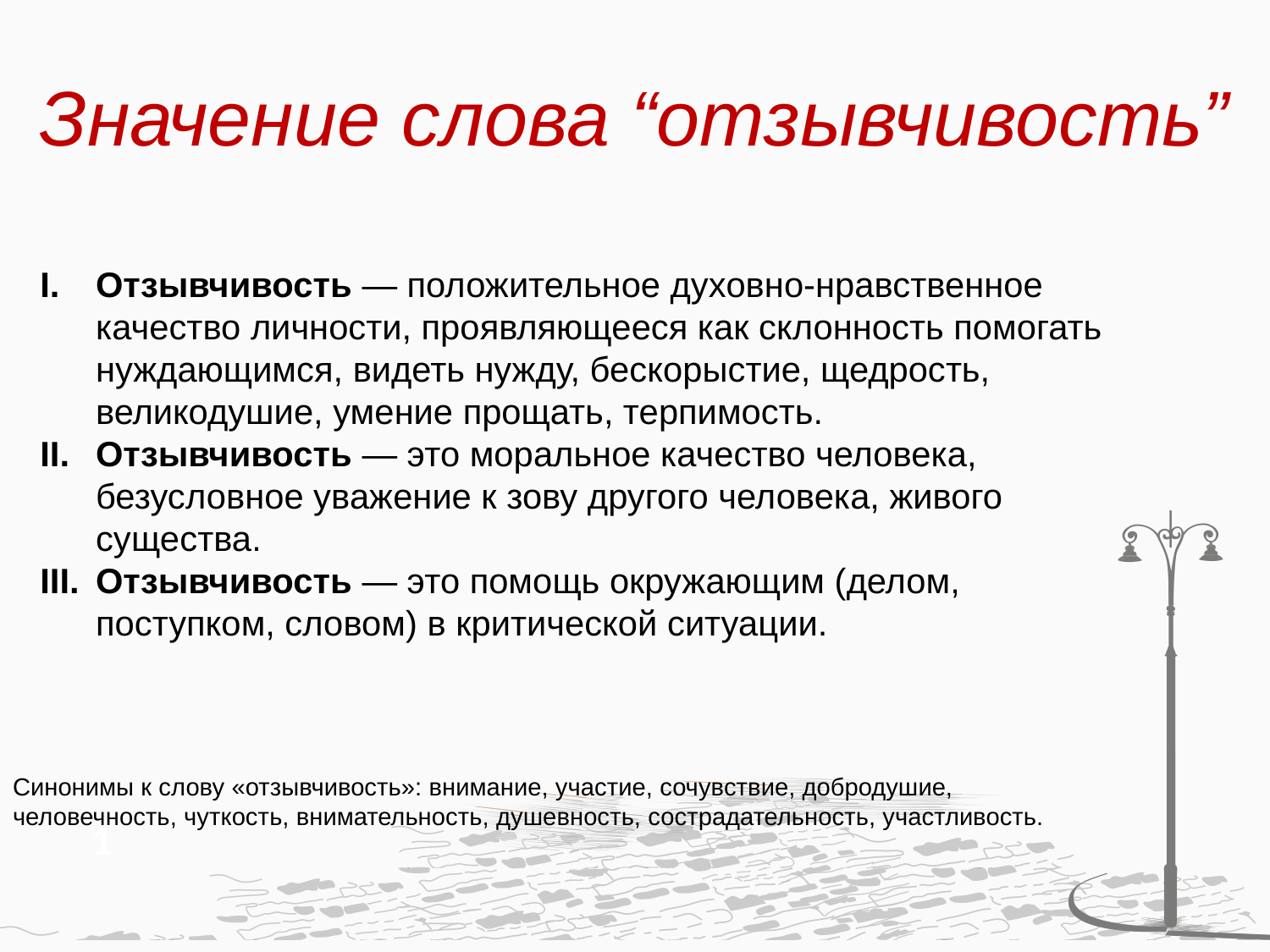

Значение слова “отзывчивость”
Отзывчивость — положительное духовно-нравственное качество личности, проявляющееся как склонность помогать нуждающимся, видеть нужду, бескорыстие, щедрость, великодушие, умение прощать, терпимость.
Отзывчивость — это моральное качество человека, безусловное уважение к зову другого человека, живого существа.
Отзывчивость — это помощь окружающим (делом, поступком, словом) в критической ситуации.
Синонимы к слову «отзывчивость»: внимание, участие, сочувствие, добродушие, человечность, чуткость, внимательность, душевность, сострадательность, участливость.
1